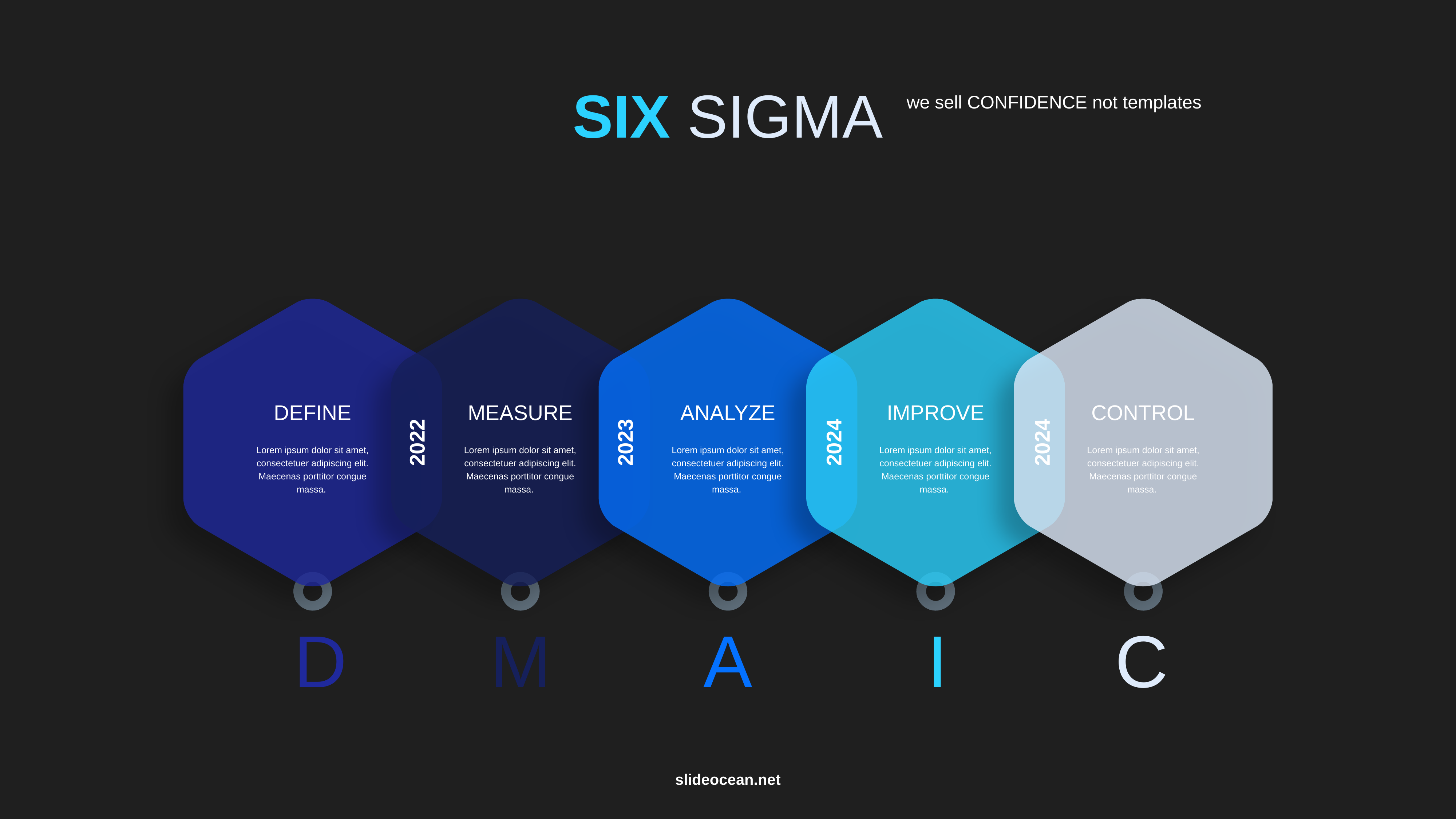

SIX SIGMA
we sell CONFIDENCE not templates

DEFINE
Lorem ipsum dolor sit amet, consectetuer adipiscing elit. Maecenas porttitor congue massa.
MEASURE
Lorem ipsum dolor sit amet, consectetuer adipiscing elit. Maecenas porttitor congue massa.
ANALYZE
Lorem ipsum dolor sit amet, consectetuer adipiscing elit. Maecenas porttitor congue massa.
IMPROVE
Lorem ipsum dolor sit amet, consectetuer adipiscing elit. Maecenas porttitor congue massa.
CONTROL
Lorem ipsum dolor sit amet, consectetuer adipiscing elit. Maecenas porttitor congue massa.
2022
2023
2024
2024

D
M
A
I
C
slideocean.net